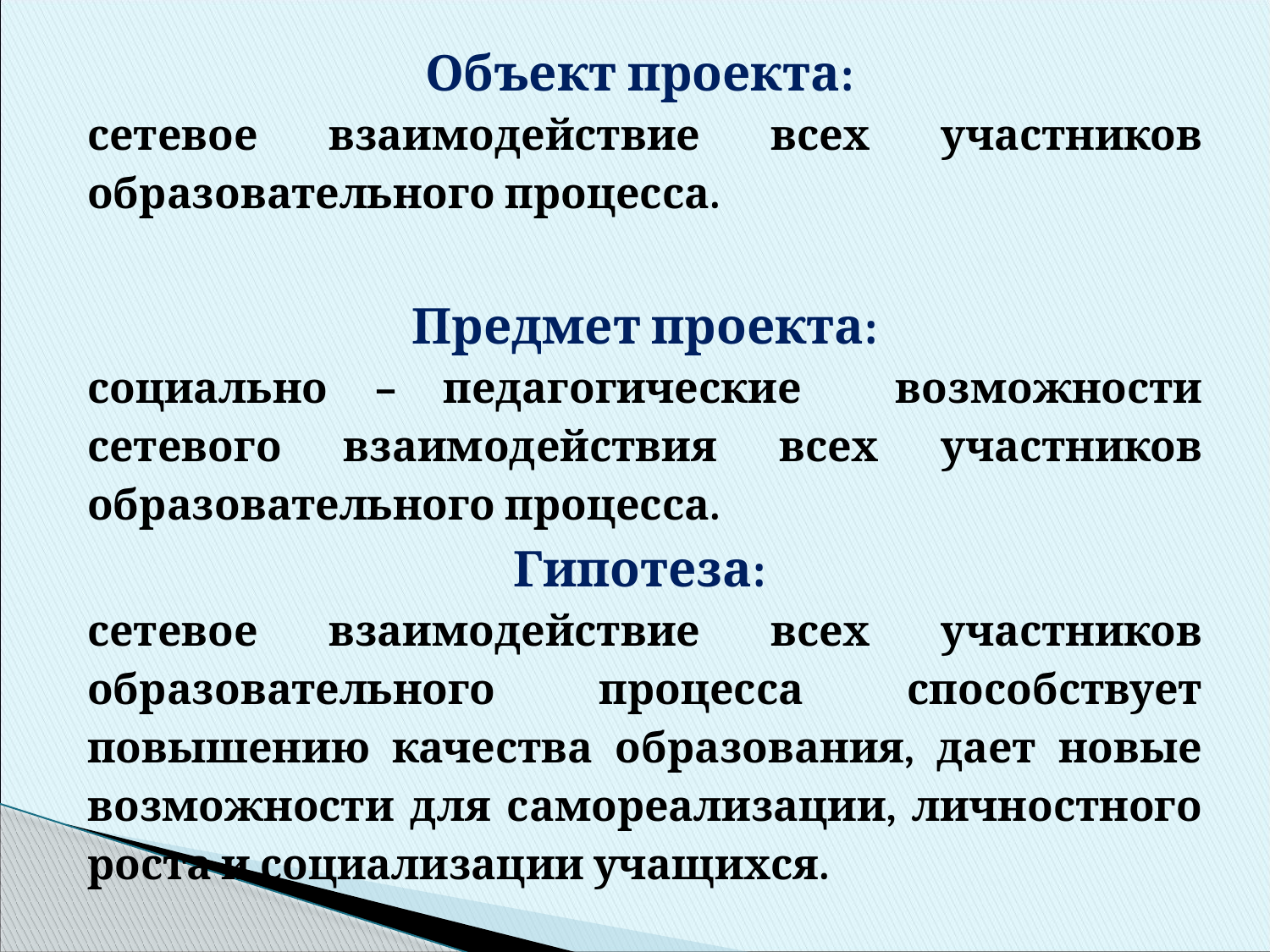

Объект проекта:
сетевое взаимодействие всех участников образовательного процесса.

Предмет проекта:
социально – педагогические  возможности сетевого взаимодействия всех участников образовательного процесса.
Гипотеза:
сетевое взаимодействие всех участников образовательного процесса способствует повышению качества образования, дает новые возможности для самореализации, личностного роста и социализации учащихся.